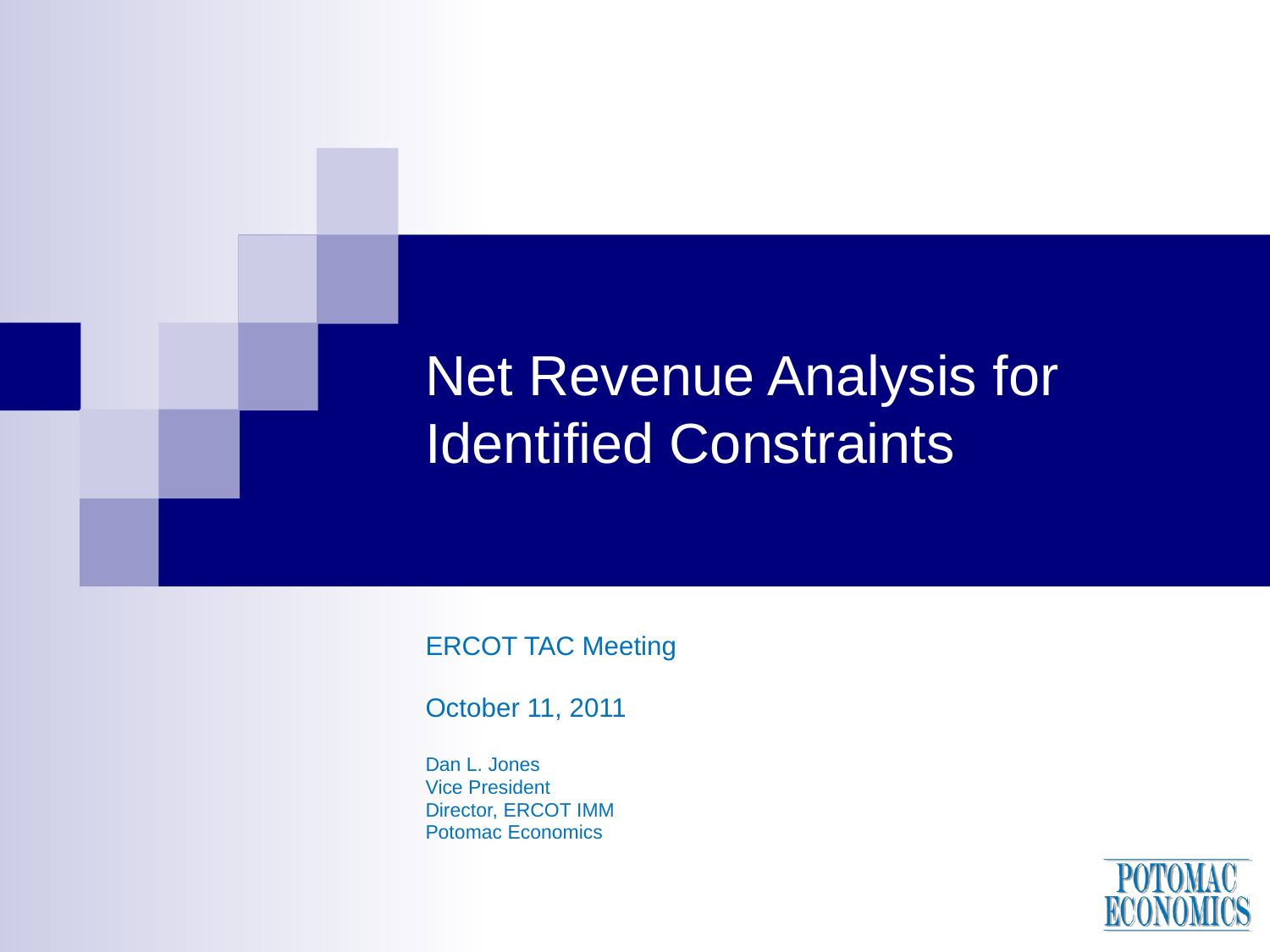

# Net Revenue Analysis for Identified Constraints

ERCOT TAC Meeting

October 11, 2011

Dan L. Jones
Vice President
Director, ERCOT IMM
Potomac Economics